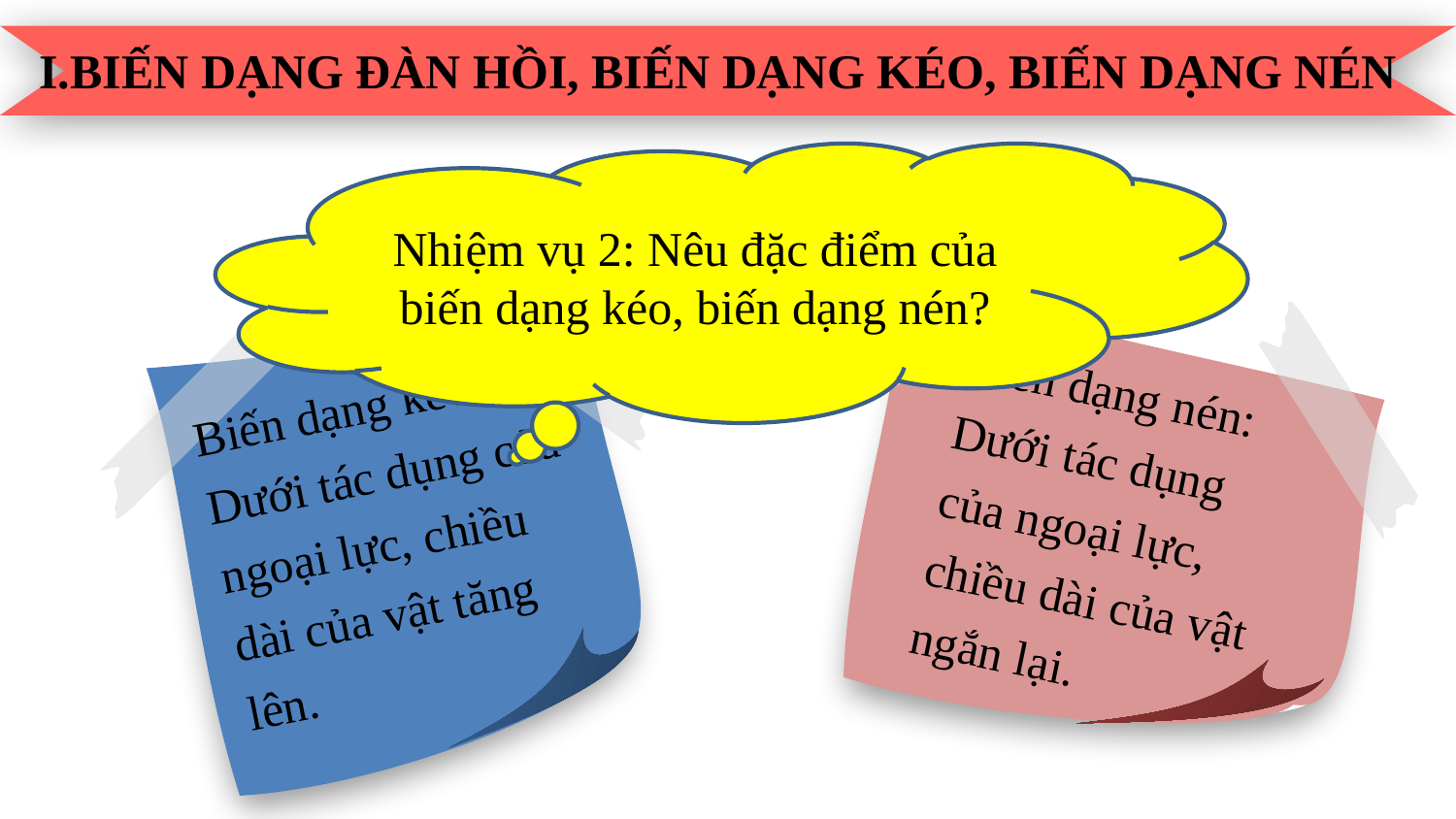

I.BIẾN DẠNG ĐÀN HỒI, BIẾN DẠNG KÉO, BIẾN DẠNG NÉN
Nhiệm vụ 2: Nêu đặc điểm của biến dạng kéo, biến dạng nén?

Biến dạng nén: Dưới tác dụng của ngoại lực, chiều dài của vật ngắn lại.

Biến dạng kéo: Dưới tác dụng của ngoại lực, chiều dài của vật tăng lên.